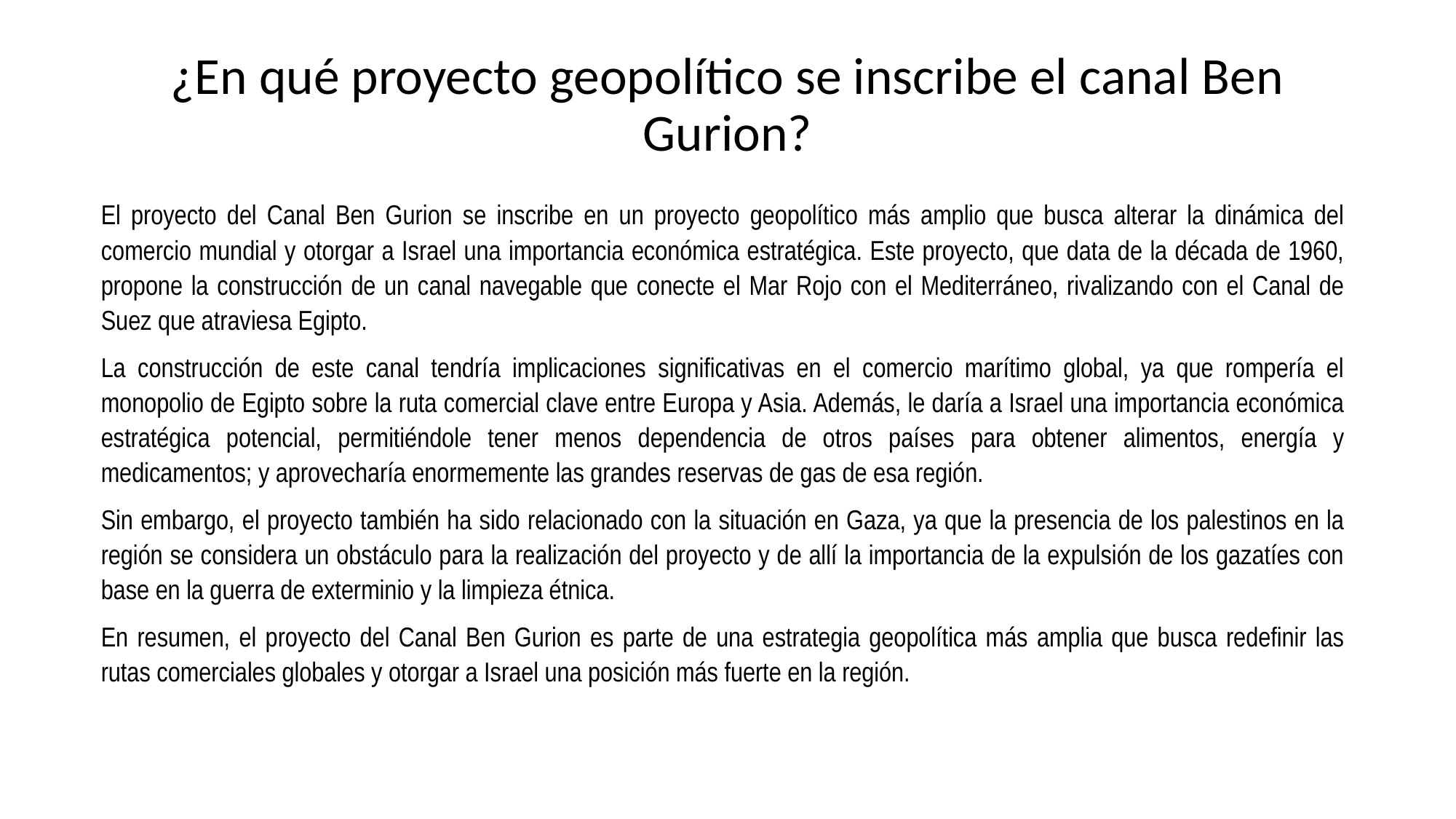

# ¿En qué proyecto geopolítico se inscribe el canal Ben Gurion?
El proyecto del Canal Ben Gurion se inscribe en un proyecto geopolítico más amplio que busca alterar la dinámica del comercio mundial y otorgar a Israel una importancia económica estratégica. Este proyecto, que data de la década de 1960, propone la construcción de un canal navegable que conecte el Mar Rojo con el Mediterráneo, rivalizando con el Canal de Suez que atraviesa Egipto.
La construcción de este canal tendría implicaciones significativas en el comercio marítimo global, ya que rompería el monopolio de Egipto sobre la ruta comercial clave entre Europa y Asia. Además, le daría a Israel una importancia económica estratégica potencial, permitiéndole tener menos dependencia de otros países para obtener alimentos, energía y medicamentos; y aprovecharía enormemente las grandes reservas de gas de esa región.
Sin embargo, el proyecto también ha sido relacionado con la situación en Gaza, ya que la presencia de los palestinos en la región se considera un obstáculo para la realización del proyecto y de allí la importancia de la expulsión de los gazatíes con base en la guerra de exterminio y la limpieza étnica.
En resumen, el proyecto del Canal Ben Gurion es parte de una estrategia geopolítica más amplia que busca redefinir las rutas comerciales globales y otorgar a Israel una posición más fuerte en la región.